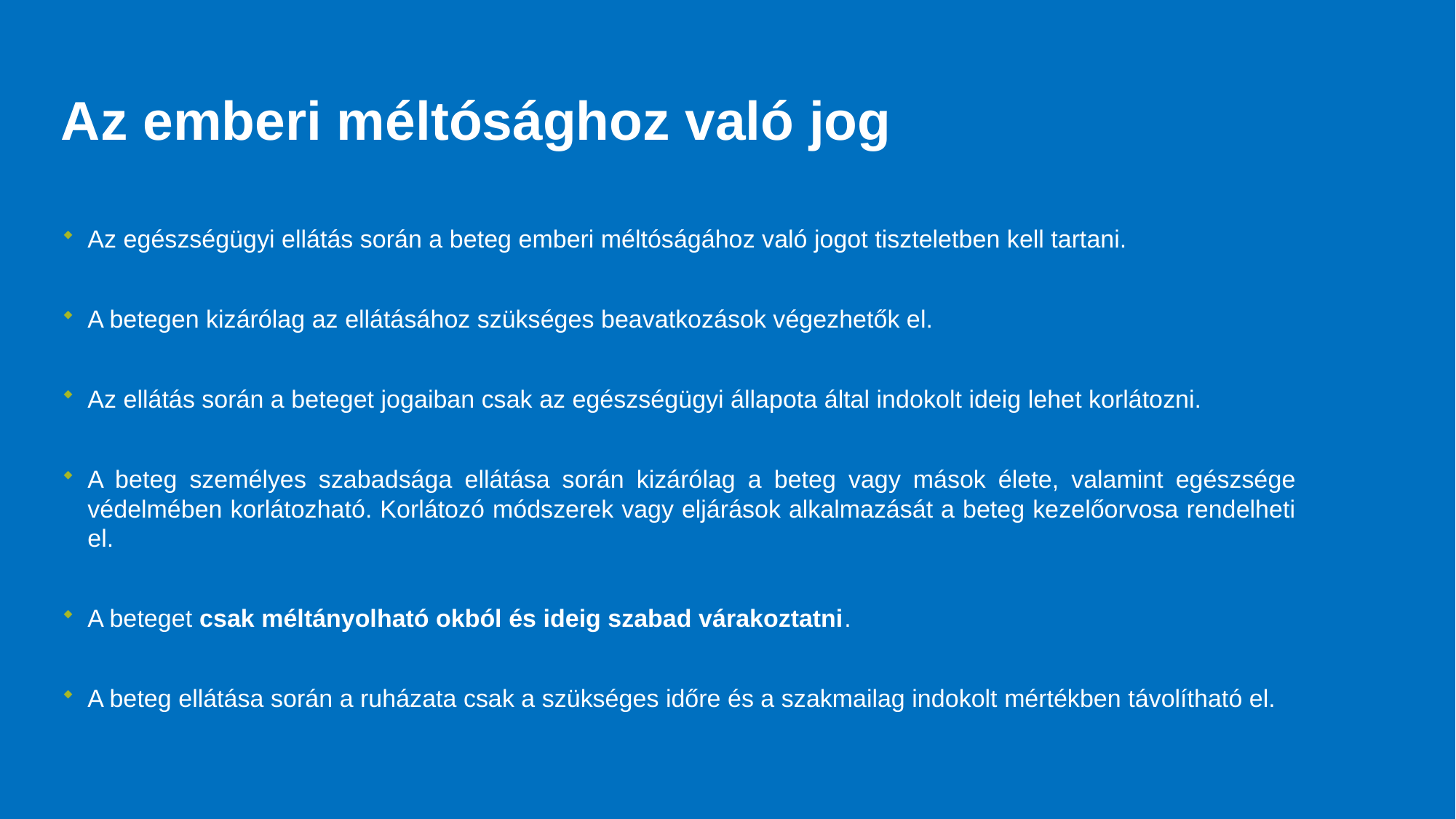

# Az emberi méltósághoz való jog
Az egészségügyi ellátás során a beteg emberi méltóságához való jogot tiszteletben kell tartani.

A betegen kizárólag az ellátásához szükséges beavatkozások végezhetők el.

Az ellátás során a beteget jogaiban csak az egészségügyi állapota által indokolt ideig lehet korlátozni.

A beteg személyes szabadsága ellátása során kizárólag a beteg vagy mások élete, valamint egészsége védelmében korlátozható. Korlátozó módszerek vagy eljárások alkalmazását a beteg kezelőorvosa rendelheti el.

A beteget csak méltányolható okból és ideig szabad várakoztatni.

A beteg ellátása során a ruházata csak a szükséges időre és a szakmailag indokolt mértékben távolítható el.